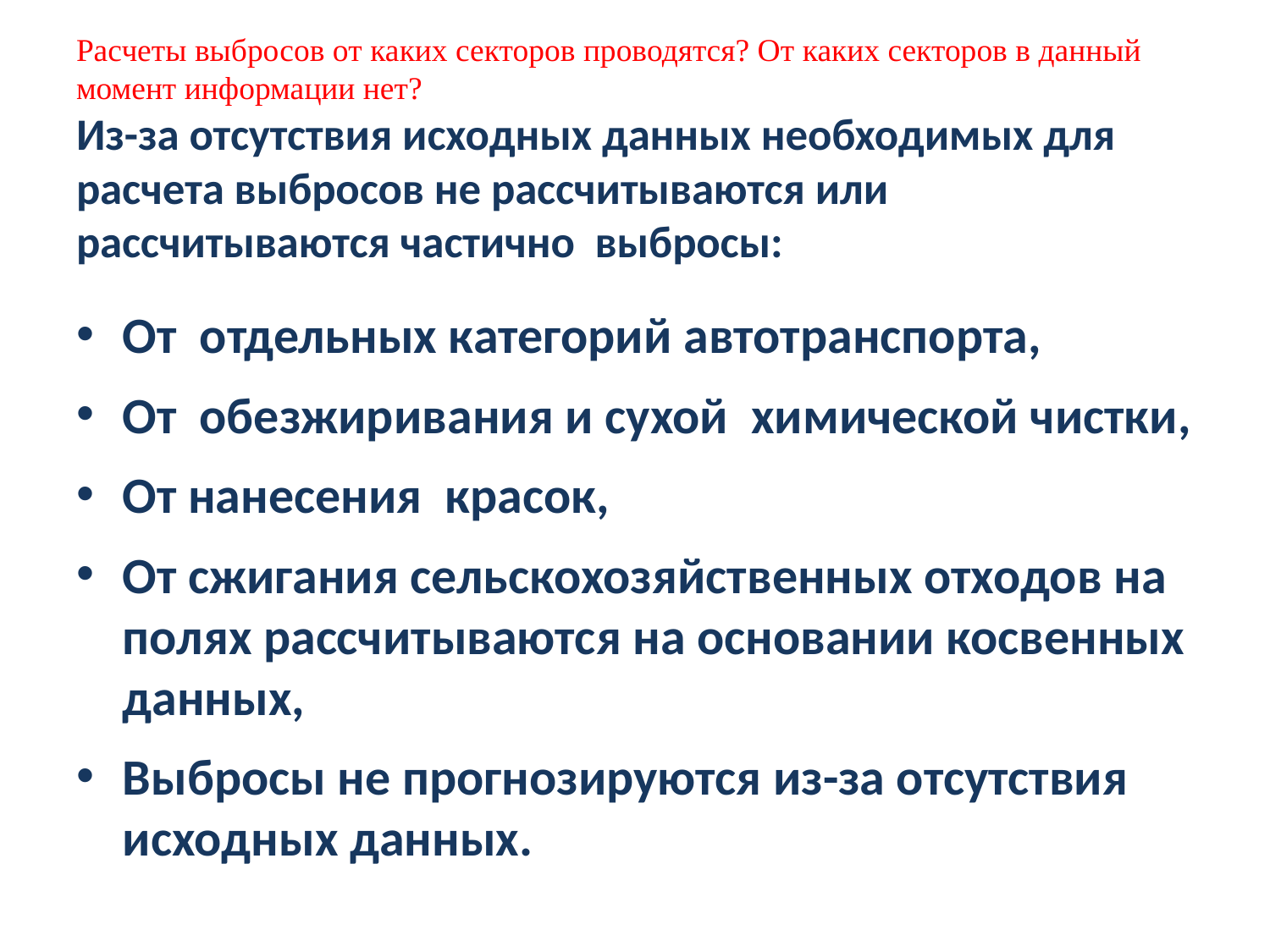

# Расчеты выбросов от каких секторов проводятся? От каких секторов в данный момент информации нет? Из-за отсутствия исходных данных необходимых для расчета выбросов не рассчитываются или рассчитываются частично  выбросы:
От  отдельных категорий автотранспорта,
От  обезжиривания и сухой  химической чистки,
От нанесения  красок,
От сжигания сельскохозяйственных отходов на полях рассчитываются на основании косвенных данных,
Выбросы не прогнозируются из-за отсутствия исходных данных.